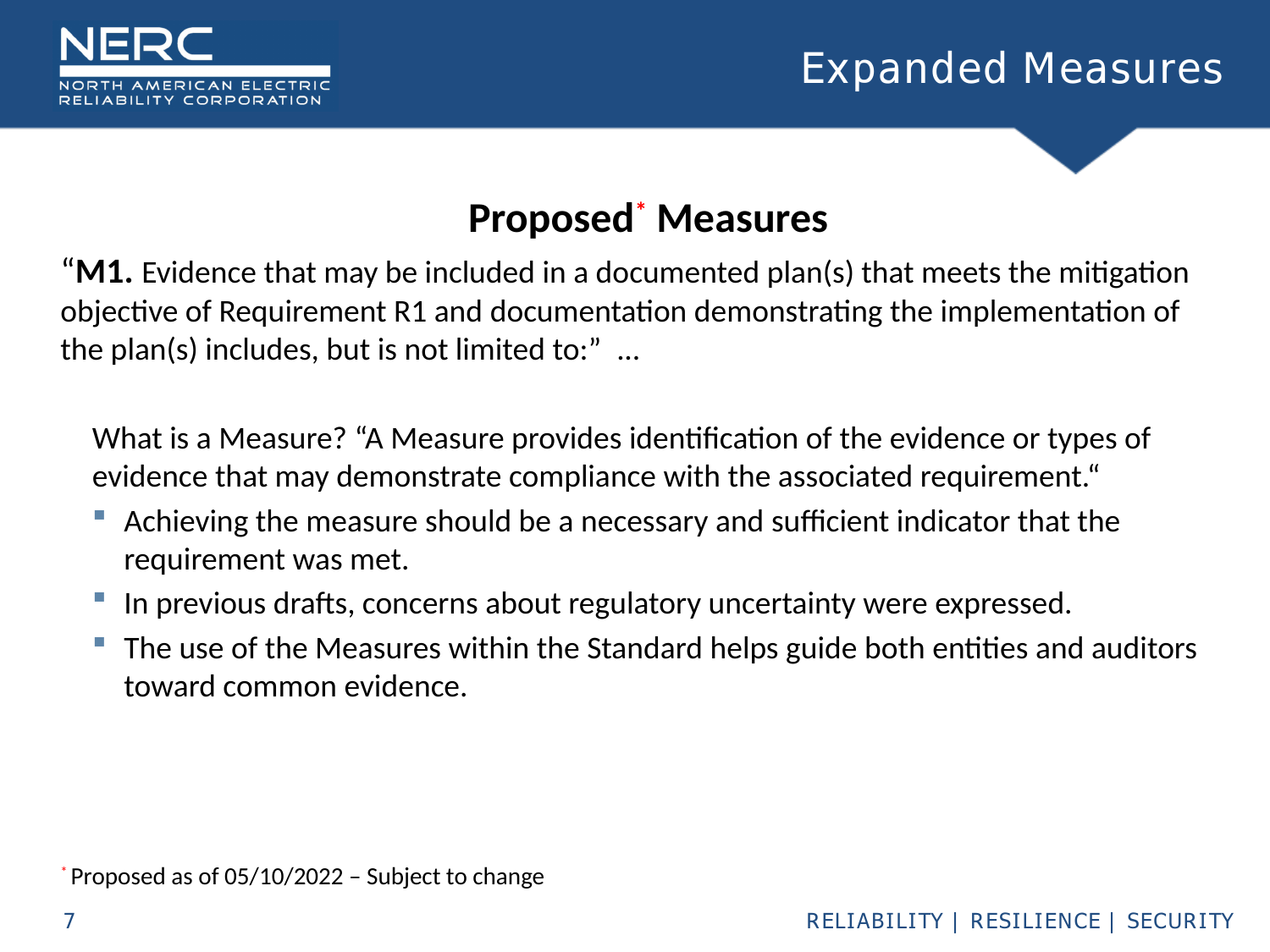

# Expanded Measures
Proposed* Measures
“M1. Evidence that may be included in a documented plan(s) that meets the mitigation objective of Requirement R1 and documentation demonstrating the implementation of the plan(s) includes, but is not limited to:”  ...

What is a Measure? “A Measure provides identification of the evidence or types of evidence that may demonstrate compliance with the associated requirement.“
Achieving the measure should be a necessary and sufficient indicator that the requirement was met.
In previous drafts, concerns about regulatory uncertainty were expressed.
The use of the Measures within the Standard helps guide both entities and auditors toward common evidence.

* Proposed as of 05/10/2022 – Subject to change